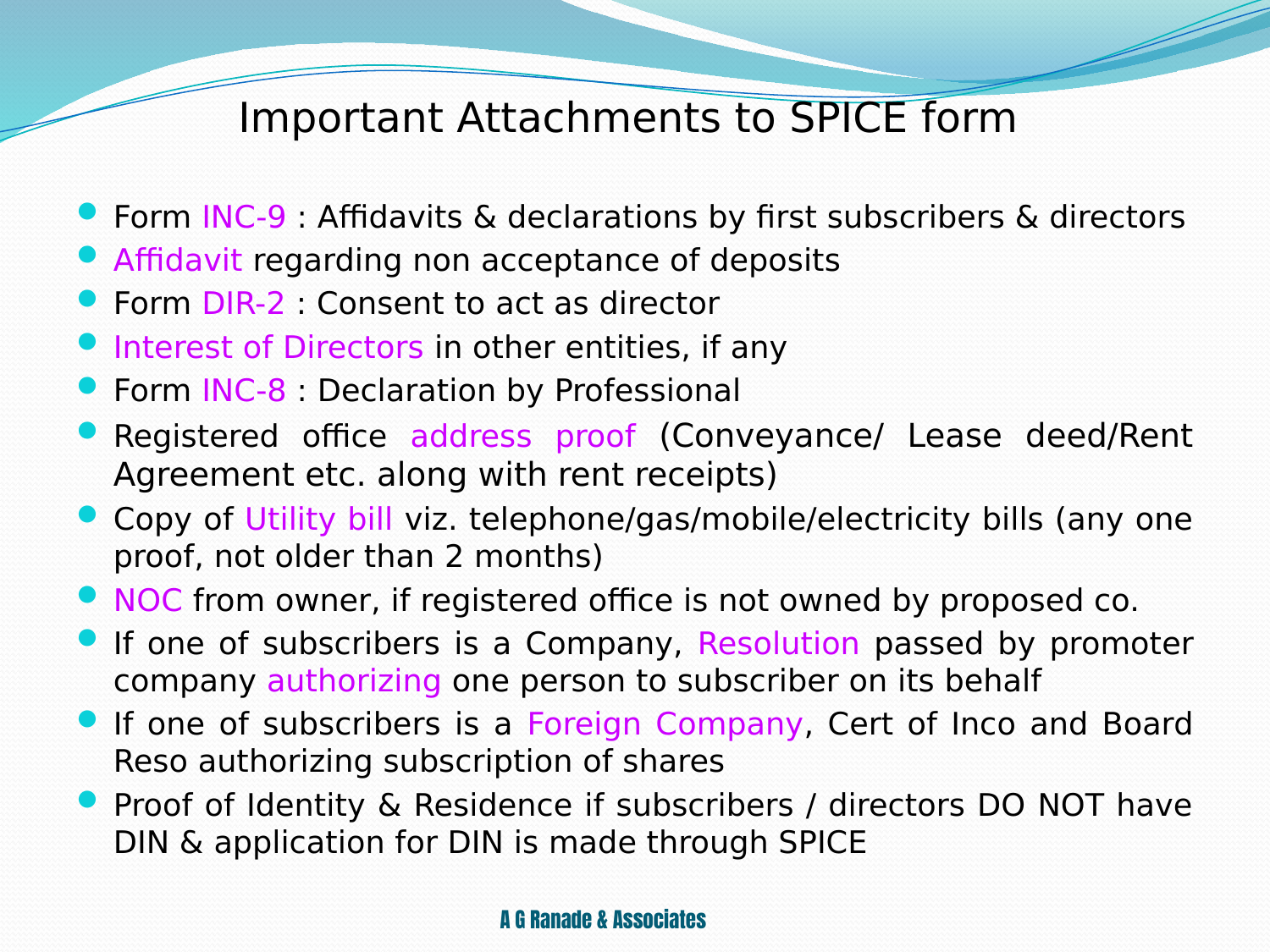

Important Attachments to SPICE form

Form INC-9 : Affidavits & declarations by first subscribers & directors
Affidavit regarding non acceptance of deposits
Form DIR-2 : Consent to act as director
Interest of Directors in other entities, if any
Form INC-8 : Declaration by Professional
Registered office address proof (Conveyance/ Lease deed/Rent Agreement etc. along with rent receipts)
Copy of Utility bill viz. telephone/gas/mobile/electricity bills (any one proof, not older than 2 months)
NOC from owner, if registered office is not owned by proposed co.
If one of subscribers is a Company, Resolution passed by promoter company authorizing one person to subscriber on its behalf
If one of subscribers is a Foreign Company, Cert of Inco and Board Reso authorizing subscription of shares
Proof of Identity & Residence if subscribers / directors DO NOT have DIN & application for DIN is made through SPICE

A G Ranade & Associates